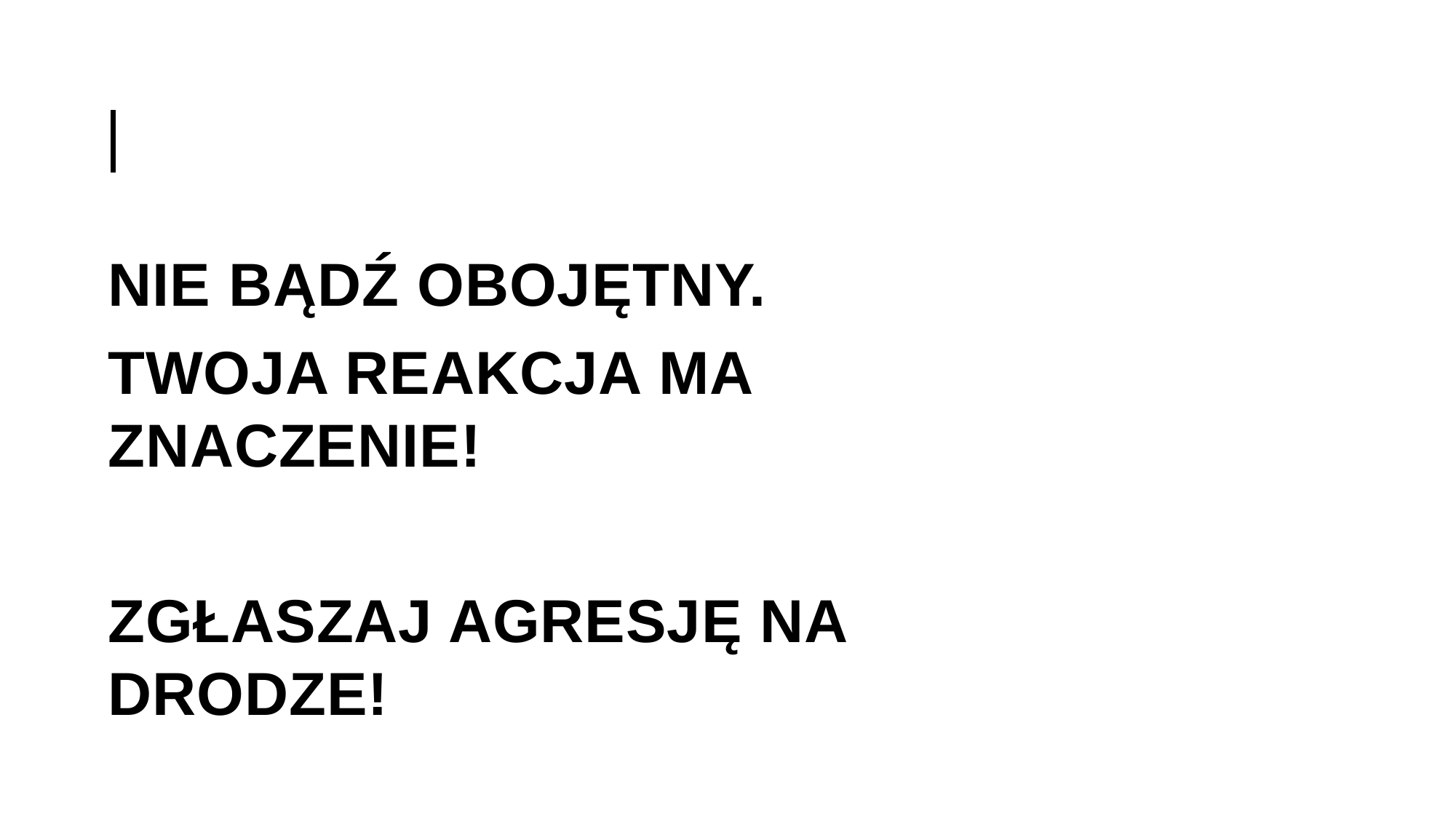

# Quote
Nie bądź obojętny.
Twoja reakcja ma znaczenie!

Zgłaszaj agresję na drodze!